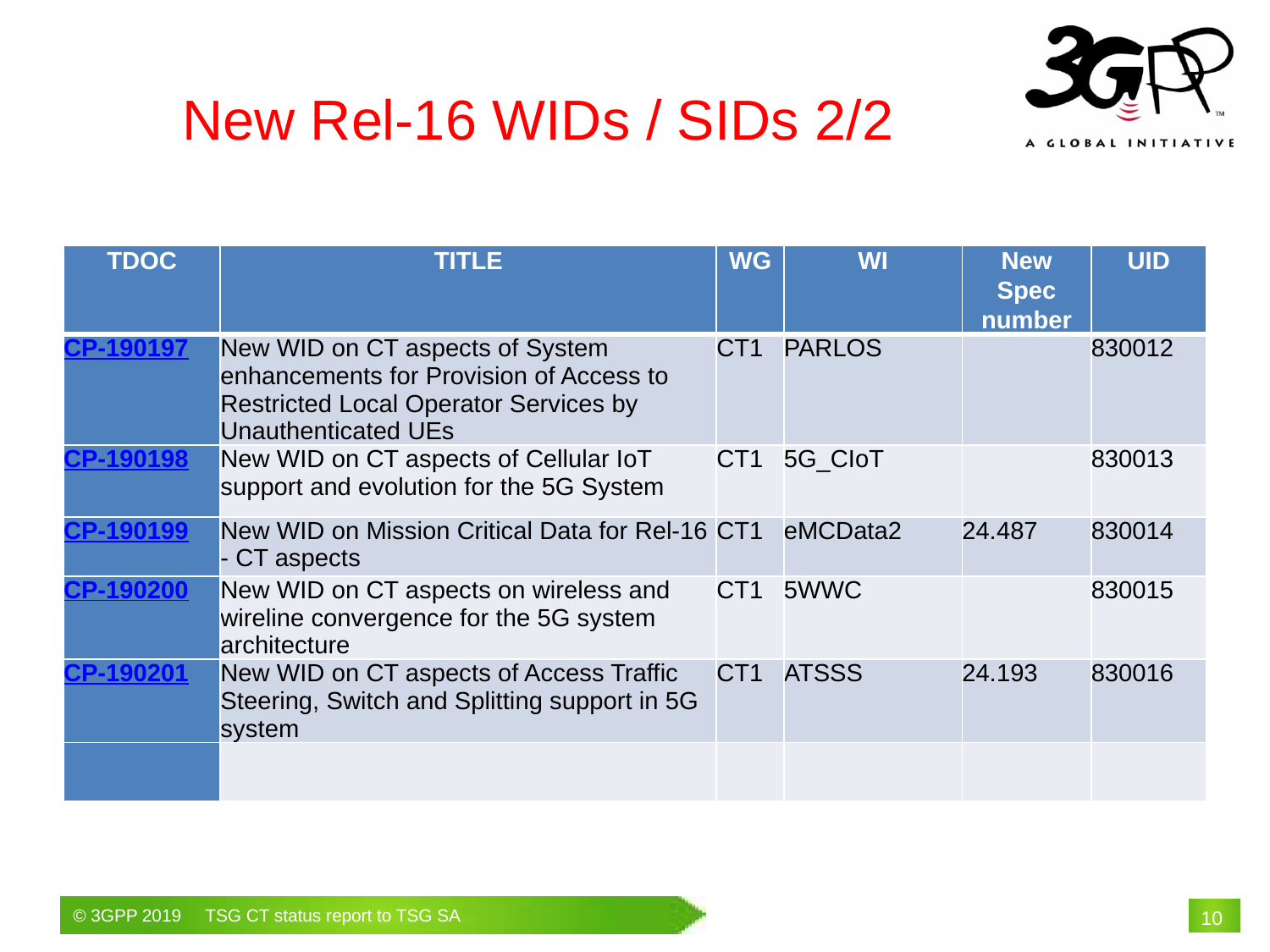

New Rel-16 WIDs / SIDs 2/2

| TDOC | TITLE | WG | WI | New Spec number | UID |
| --- | --- | --- | --- | --- | --- |
| CP-190197 | New WID on CT aspects of System enhancements for Provision of Access to Restricted Local Operator Services by Unauthenticated UEs | CT1 | PARLOS |  | 830012 |
| CP-190198 | New WID on CT aspects of Cellular IoT support and evolution for the 5G System | CT1 | 5G\_CIoT |  | 830013 |
| CP-190199 | New WID on Mission Critical Data for Rel-16 - CT aspects | CT1 | eMCData2 | 24.487 | 830014 |
| CP-190200 | New WID on CT aspects on wireless and wireline convergence for the 5G system architecture | CT1 | 5WWC |  | 830015 |
| CP-190201 | New WID on CT aspects of Access Traffic Steering, Switch and Splitting support in 5G system | CT1 | ATSSS | 24.193 | 830016 |
|  |  |  |  |  |  |

# 10